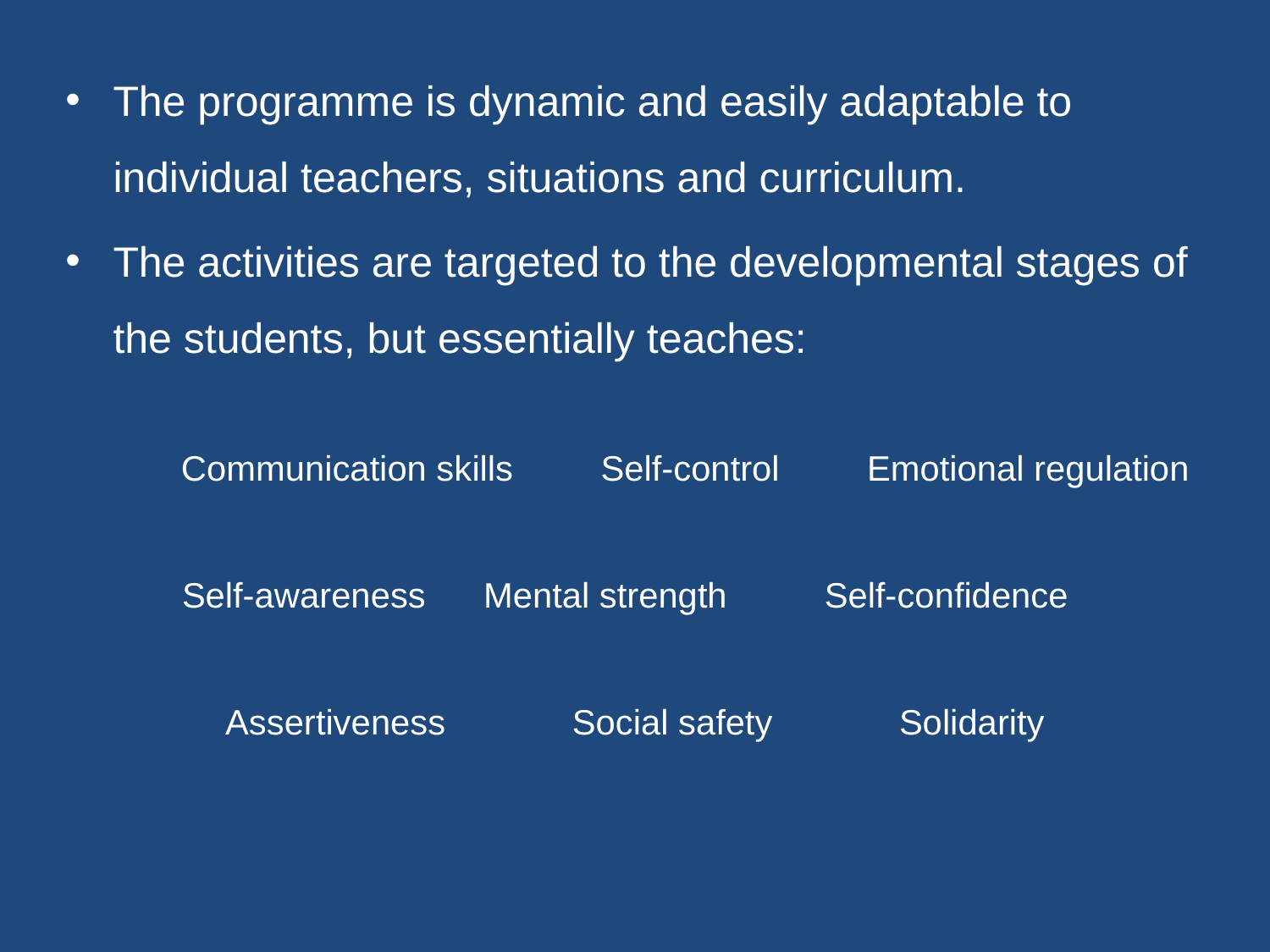

The programme is dynamic and easily adaptable to individual teachers, situations and curriculum.
The activities are targeted to the developmental stages of the students, but essentially teaches:

	      Communication skills         Self-control         Emotional regulation
Self-awareness  	Mental strength          Self-confidence

Assertiveness             Social safety             Solidarity